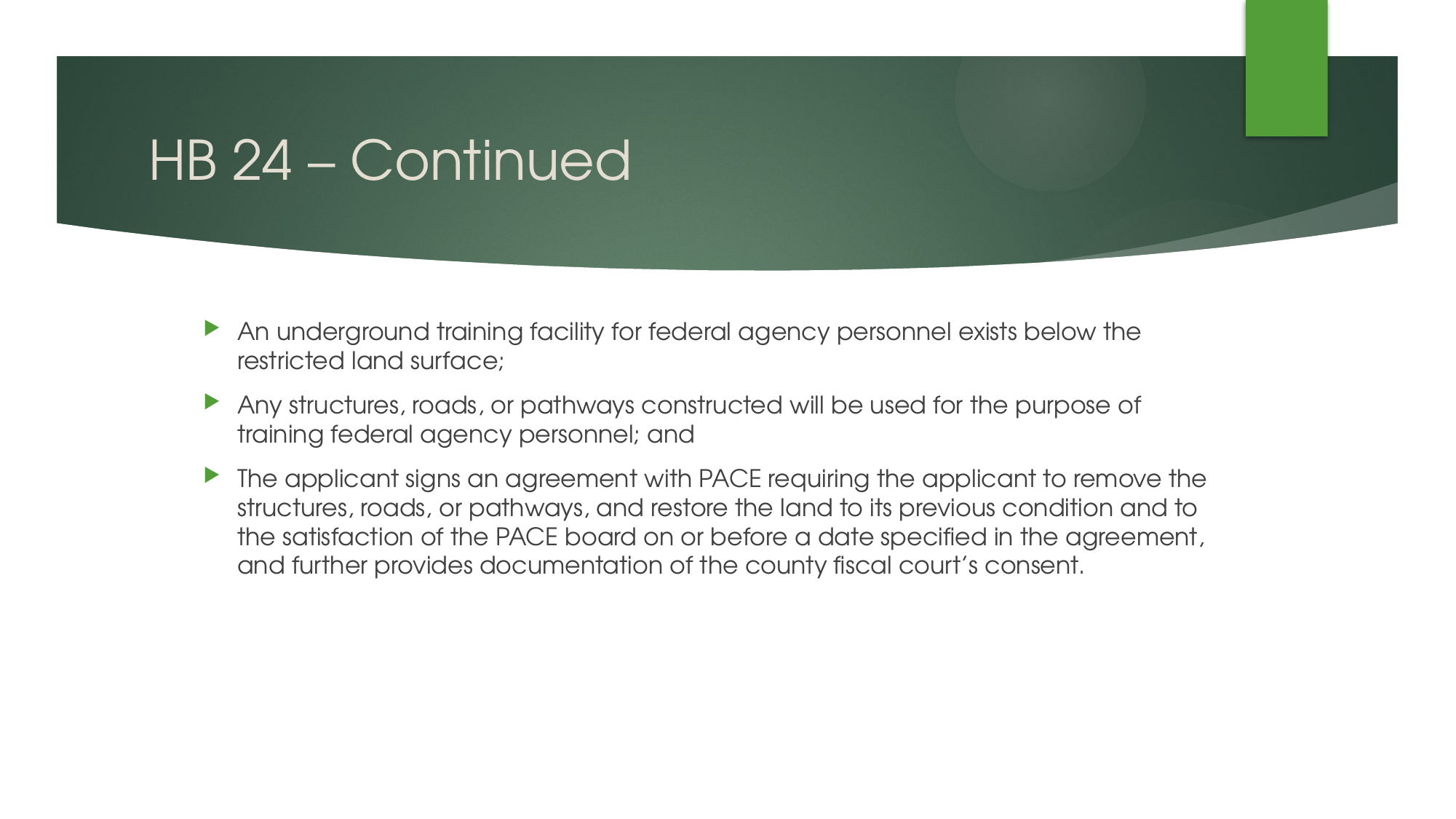

# HB 24 – Continued
An underground training facility for federal agency personnel exists below the restricted land surface;
Any structures, roads, or pathways constructed will be used for the purpose of training federal agency personnel; and
The applicant signs an agreement with PACE requiring the applicant to remove the structures, roads, or pathways, and restore the land to its previous condition and to the satisfaction of the PACE board on or before a date specified in the agreement, and further provides documentation of the county fiscal court’s consent.